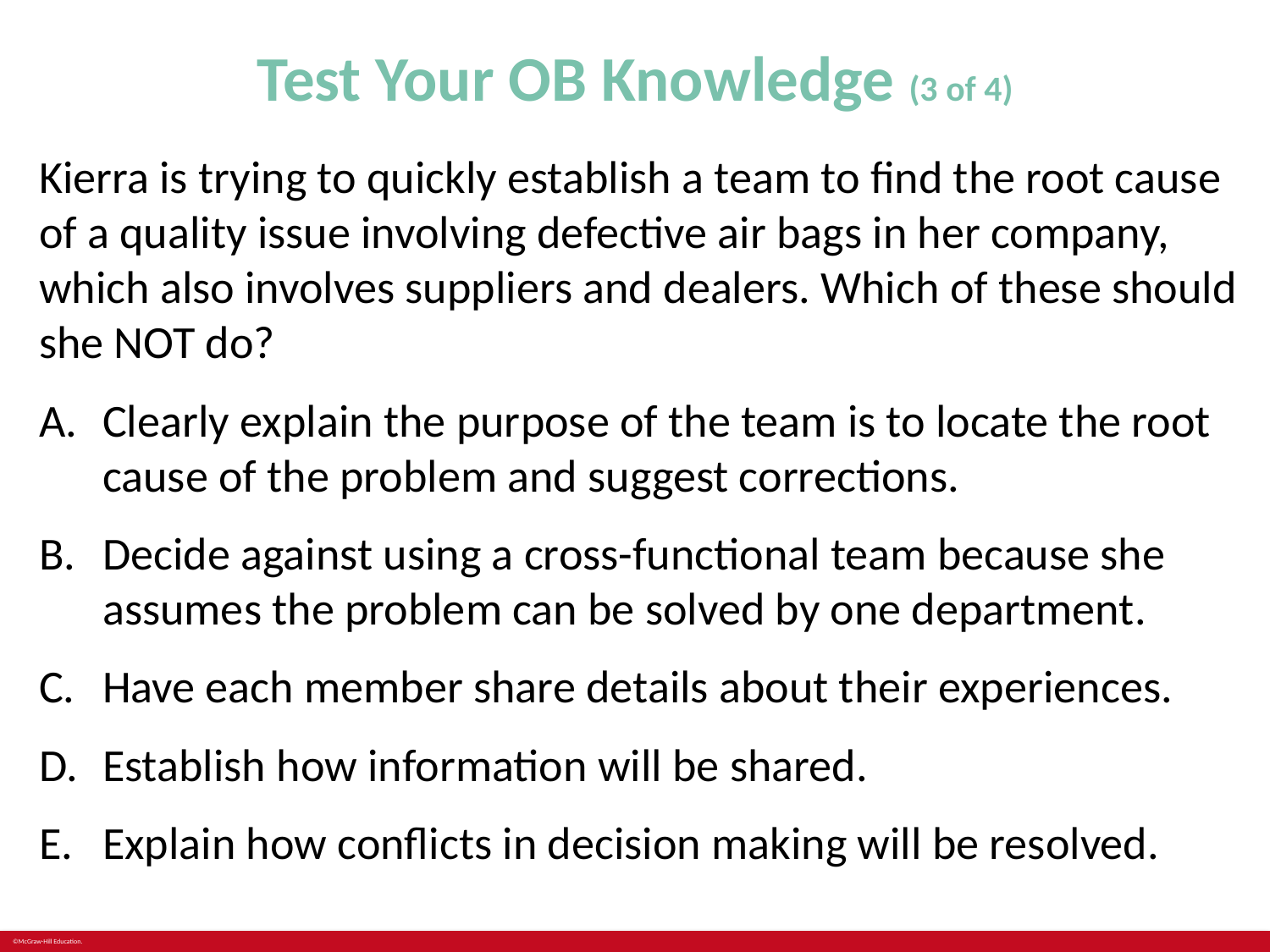

# Test Your OB Knowledge (3 of 4)
Kierra is trying to quickly establish a team to find the root cause of a quality issue involving defective air bags in her company, which also involves suppliers and dealers. Which of these should she NOT do?
Clearly explain the purpose of the team is to locate the root cause of the problem and suggest corrections.
Decide against using a cross-functional team because she assumes the problem can be solved by one department.
Have each member share details about their experiences.
Establish how information will be shared.
Explain how conflicts in decision making will be resolved.